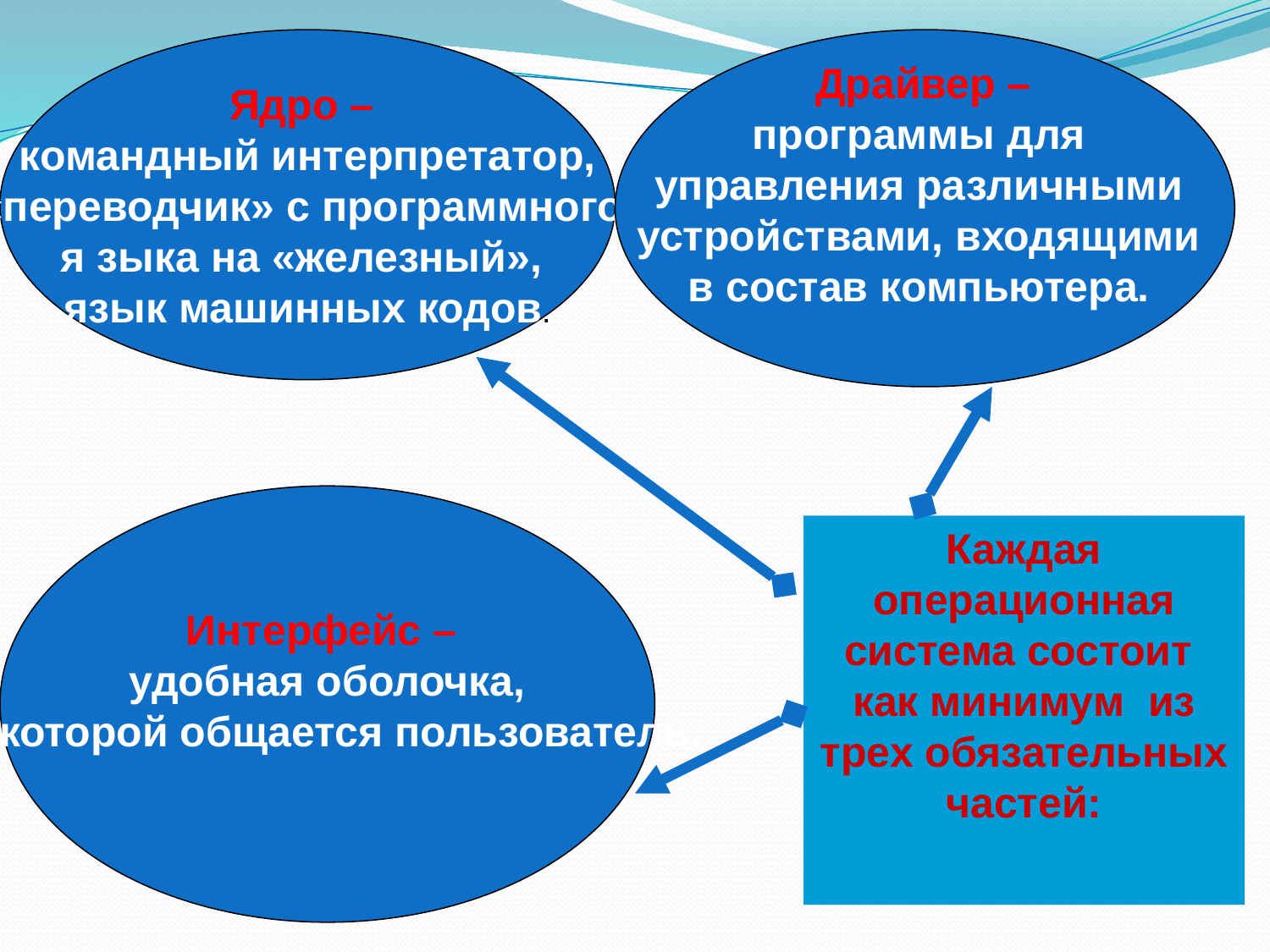

Ядро –
командный интерпретатор,
«переводчик» с программного
я зыка на «железный»,
язык машинных кодов.
 Драйвер –
программы для
управления различными
устройствами, входящими
 в состав компьютера.

Интерфейс –
удобная оболочка,
 с которой общается пользователь.

Каждая операционная система состоит  как минимум  из трех обязательных частей: